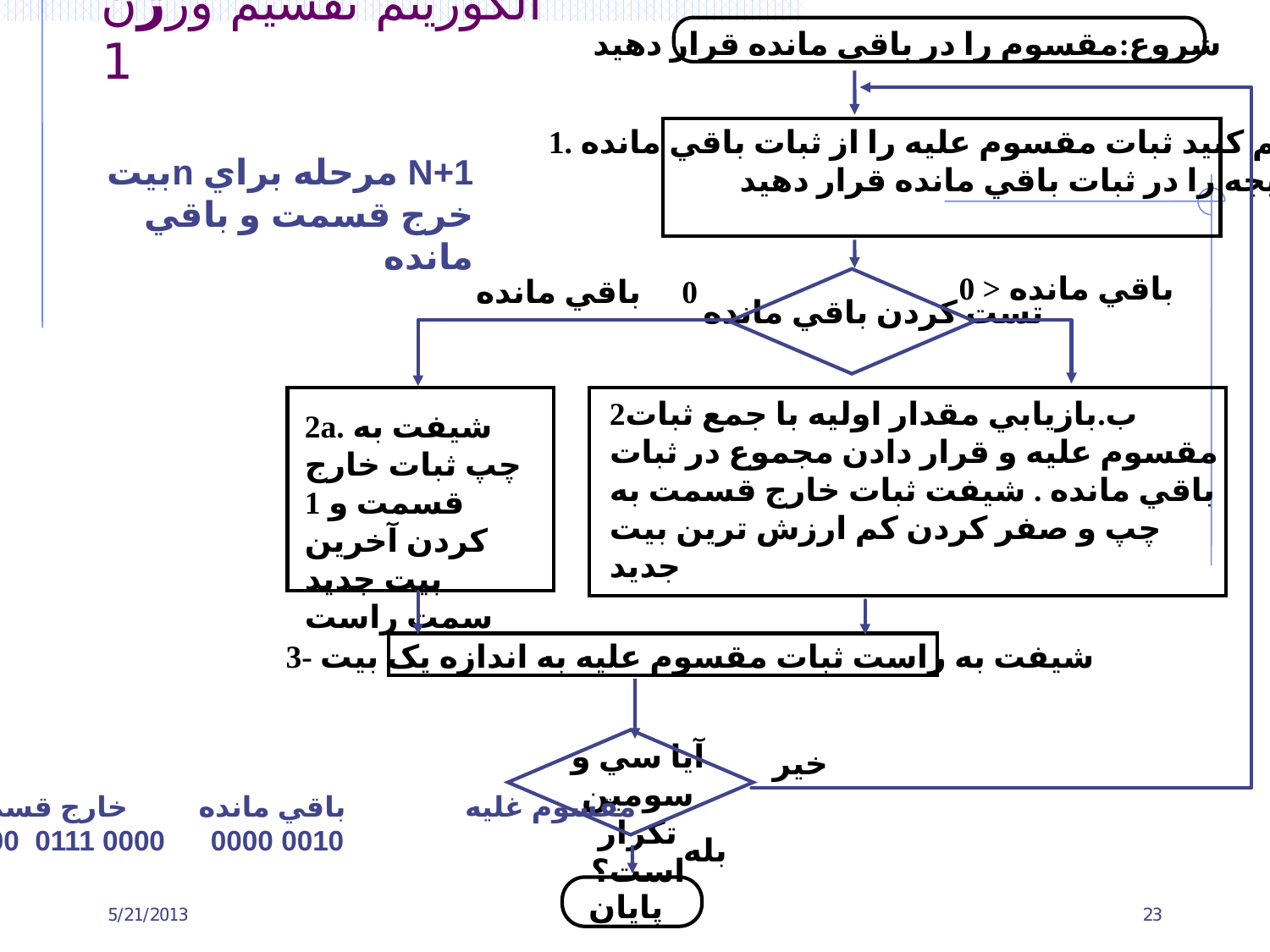

شروع:مقسوم را در باقي مانده قرار دهيد

# الگوريتم تقسيم ورژن 1

1. کم کنيد ثبات مقسوم عليه را از ثبات باقي مانده
نتيجه را در ثبات باقي مانده قرار دهيد

N+1 مرحله براي nبيت خرج قسمت و باقي مانده

باقي مانده < 0
باقي مانده ≥ 0

تست کردن باقي مانده

2ب.بازيابي مقدار اوليه با جمع ثبات مقسوم عليه و قرار دادن مجموع در ثبات باقي مانده . شيفت ثبات خارج قسمت به چپ و صفر کردن کم ارزش ترين بيت جديد

2a. شيفت به چپ ثبات خارج قسمت و 1 کردن آخرين بيت جديد سمت راست

3- شيفت به راست ثبات مقسوم عليه به اندازه يک بيت

آيا سي و سومين تکرار است؟

خير

باقي مانده         خارج قسمت	مقسوم غليه
0000 0111  0000	0010 0000
بله

5/21/2013
\cpeg323-04F\Topic0.ppt
23

پايان